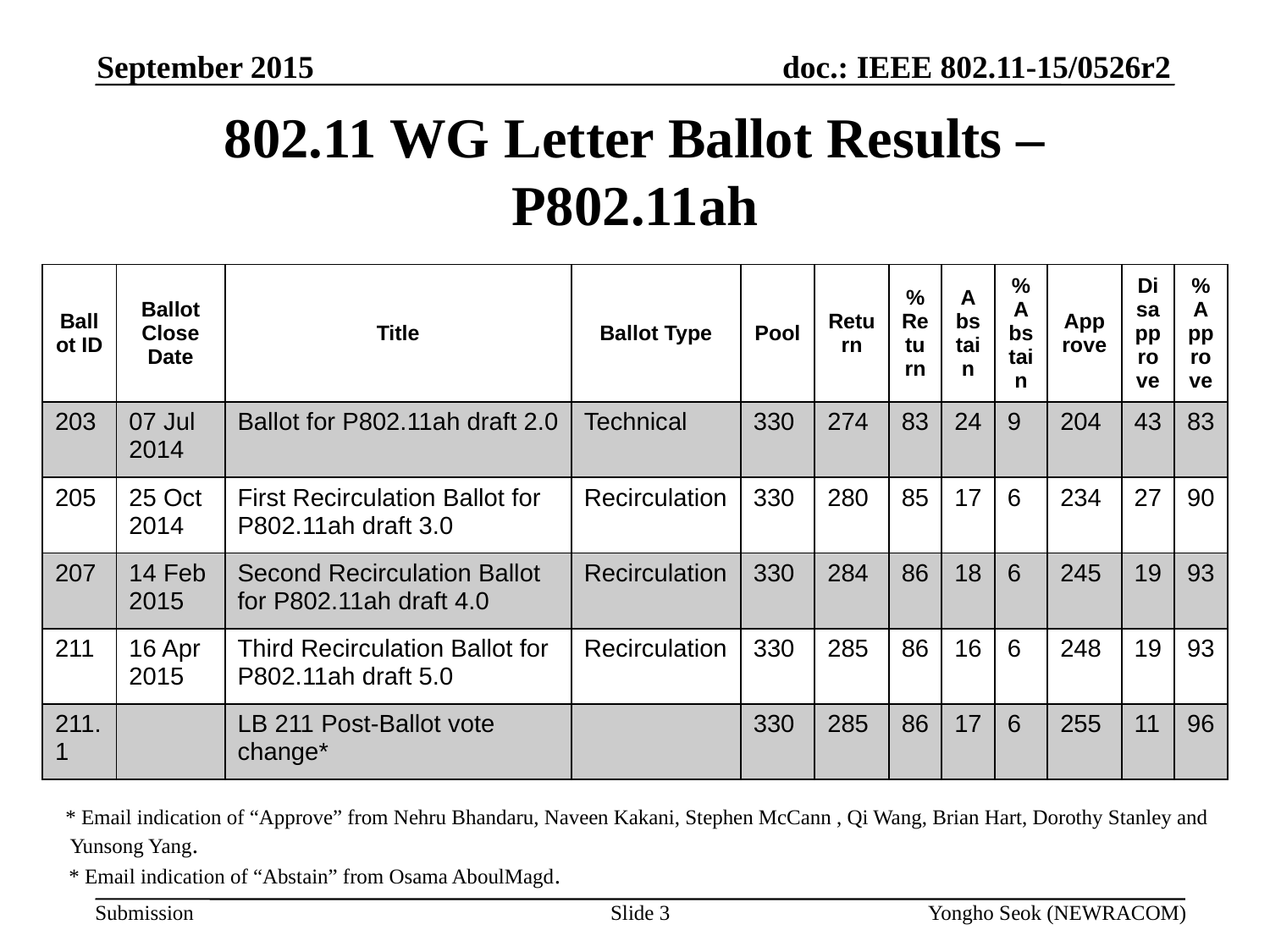

September 2015
# 802.11 WG Letter Ballot Results – P802.11ah
| Ballot ID | Ballot Close Date | Title | Ballot Type | Pool | Return | %Return | Abstain | %Abstain | Approve | Disapprove | %Approve |
| --- | --- | --- | --- | --- | --- | --- | --- | --- | --- | --- | --- |
| 203 | 07 Jul 2014 | Ballot for P802.11ah draft 2.0 | Technical | 330 | 274 | 83 | 24 | 9 | 204 | 43 | 83 |
| 205 | 25 Oct 2014 | First Recirculation Ballot for P802.11ah draft 3.0 | Recirculation | 330 | 280 | 85 | 17 | 6 | 234 | 27 | 90 |
| 207 | 14 Feb 2015 | Second Recirculation Ballot for P802.11ah draft 4.0 | Recirculation | 330 | 284 | 86 | 18 | 6 | 245 | 19 | 93 |
| 211 | 16 Apr 2015 | Third Recirculation Ballot for P802.11ah draft 5.0 | Recirculation | 330 | 285 | 86 | 16 | 6 | 248 | 19 | 93 |
| 211.1 |  | LB 211 Post-Ballot vote change\* |  | 330 | 285 | 86 | 17 | 6 | 255 | 11 | 96 |
* Email indication of “Approve” from Nehru Bhandaru, Naveen Kakani, Stephen McCann , Qi Wang, Brian Hart, Dorothy Stanley and
 Yunsong Yang.
* Email indication of “Abstain” from Osama AboulMagd.
Slide 3
Yongho Seok (NEWRACOM)